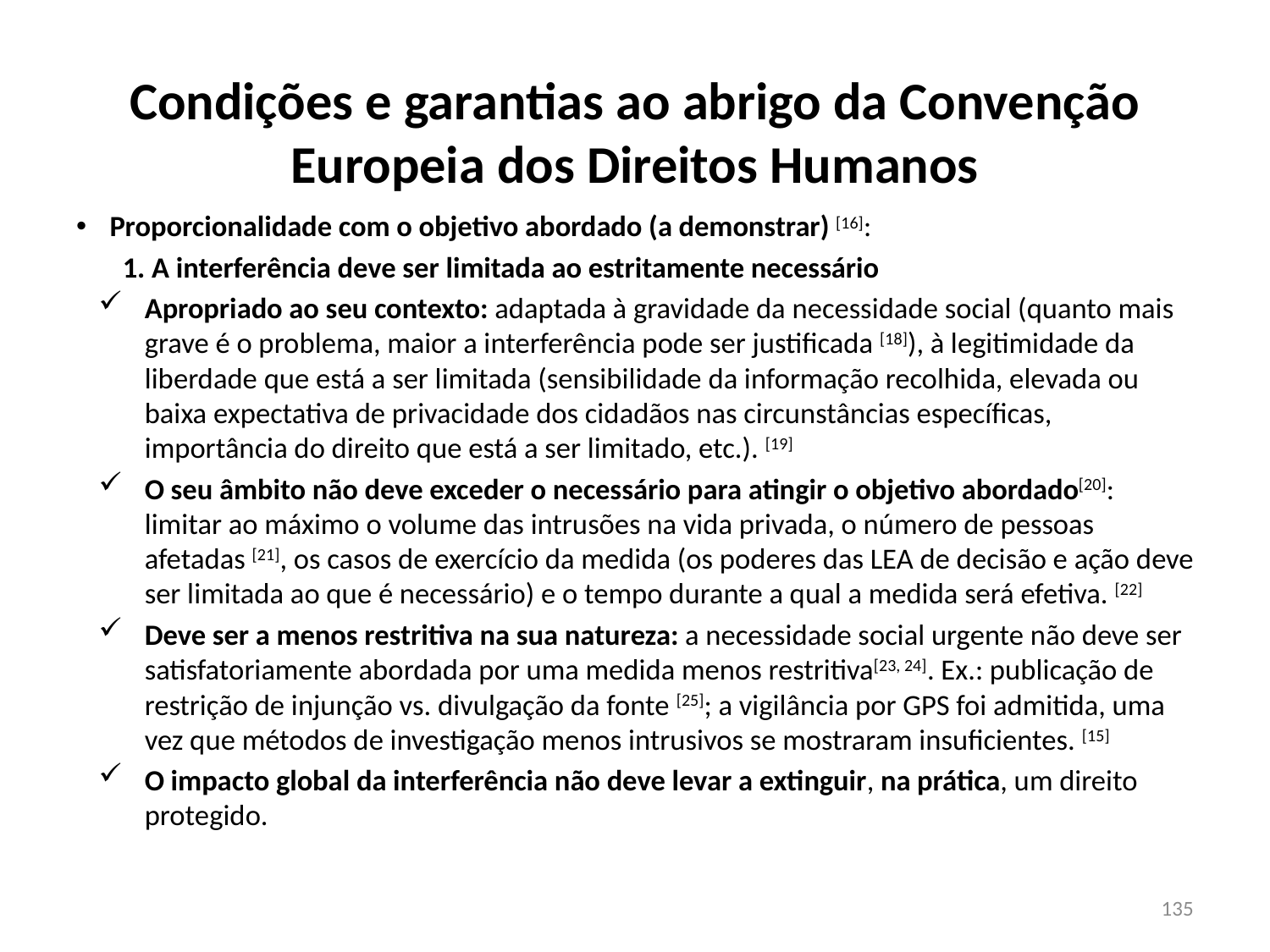

# Condições e garantias ao abrigo da Convenção Europeia dos Direitos Humanos
Proporcionalidade com o objetivo abordado (a demonstrar) [16]:
1. A interferência deve ser limitada ao estritamente necessário
Apropriado ao seu contexto: adaptada à gravidade da necessidade social (quanto mais grave é o problema, maior a interferência pode ser justificada [18]), à legitimidade da liberdade que está a ser limitada (sensibilidade da informação recolhida, elevada ou baixa expectativa de privacidade dos cidadãos nas circunstâncias específicas, importância do direito que está a ser limitado, etc.). [19]
O seu âmbito não deve exceder o necessário para atingir o objetivo abordado[20]: limitar ao máximo o volume das intrusões na vida privada, o número de pessoas afetadas [21], os casos de exercício da medida (os poderes das LEA de decisão e ação deve ser limitada ao que é necessário) e o tempo durante a qual a medida será efetiva. [22]
Deve ser a menos restritiva na sua natureza: a necessidade social urgente não deve ser satisfatoriamente abordada por uma medida menos restritiva[23, 24]. Ex.: publicação de restrição de injunção vs. divulgação da fonte [25]; a vigilância por GPS foi admitida, uma vez que métodos de investigação menos intrusivos se mostraram insuficientes. [15]
O impacto global da interferência não deve levar a extinguir, na prática, um direito protegido.

135